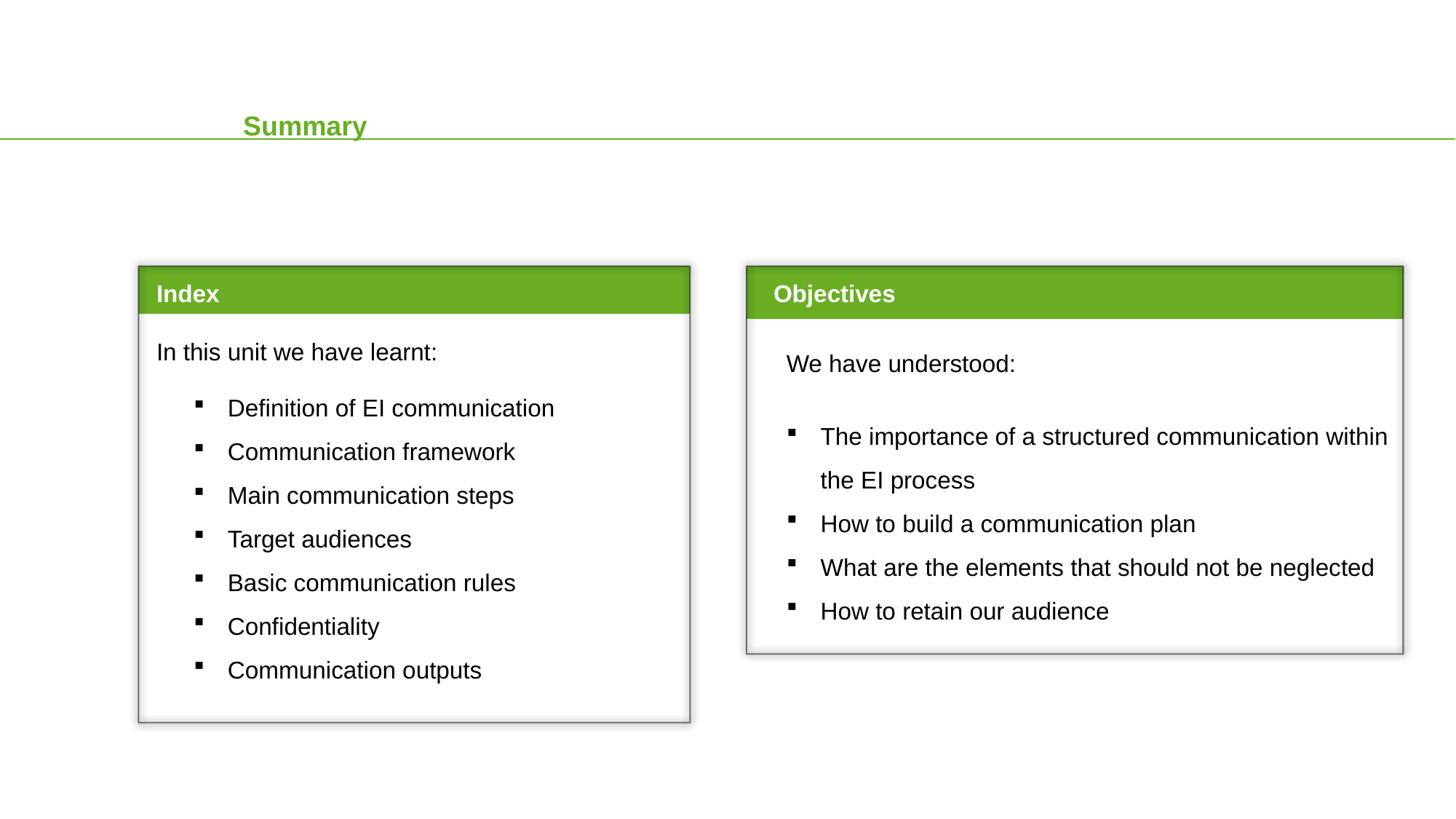

Summary

Index

In this unit we have learnt:

Objectives

We have understood:

The importance of a structured communication within the EI process
How to build a communication plan
What are the elements that should not be neglected
How to retain our audience

Definition of EI communication
Communication framework
Main communication steps
Target audiences
Basic communication rules
Confidentiality
Communication outputs